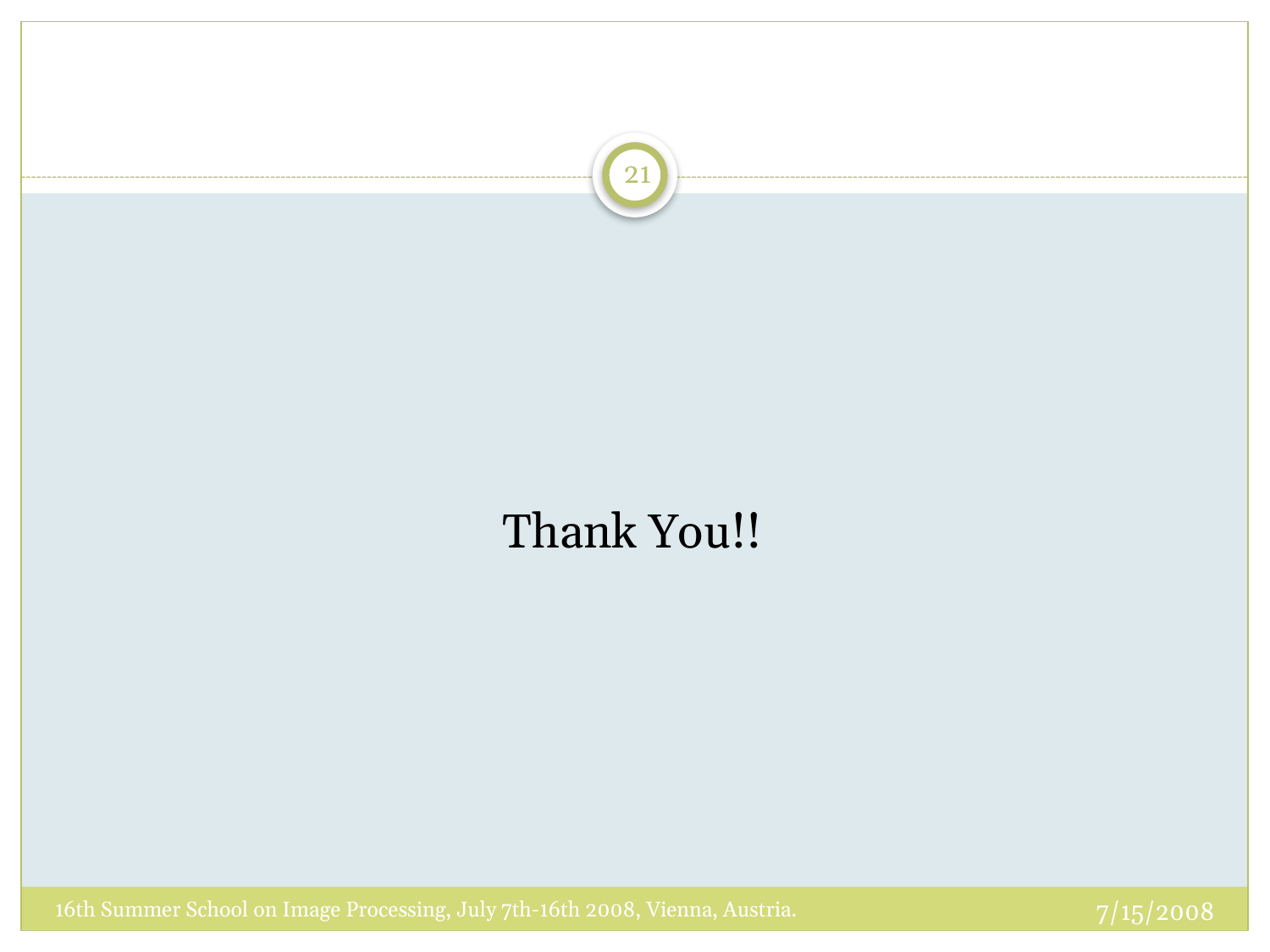

21
Thank You!!
7/15/2008
16th Summer School on Image Processing, July 7th-16th 2008, Vienna, Austria.